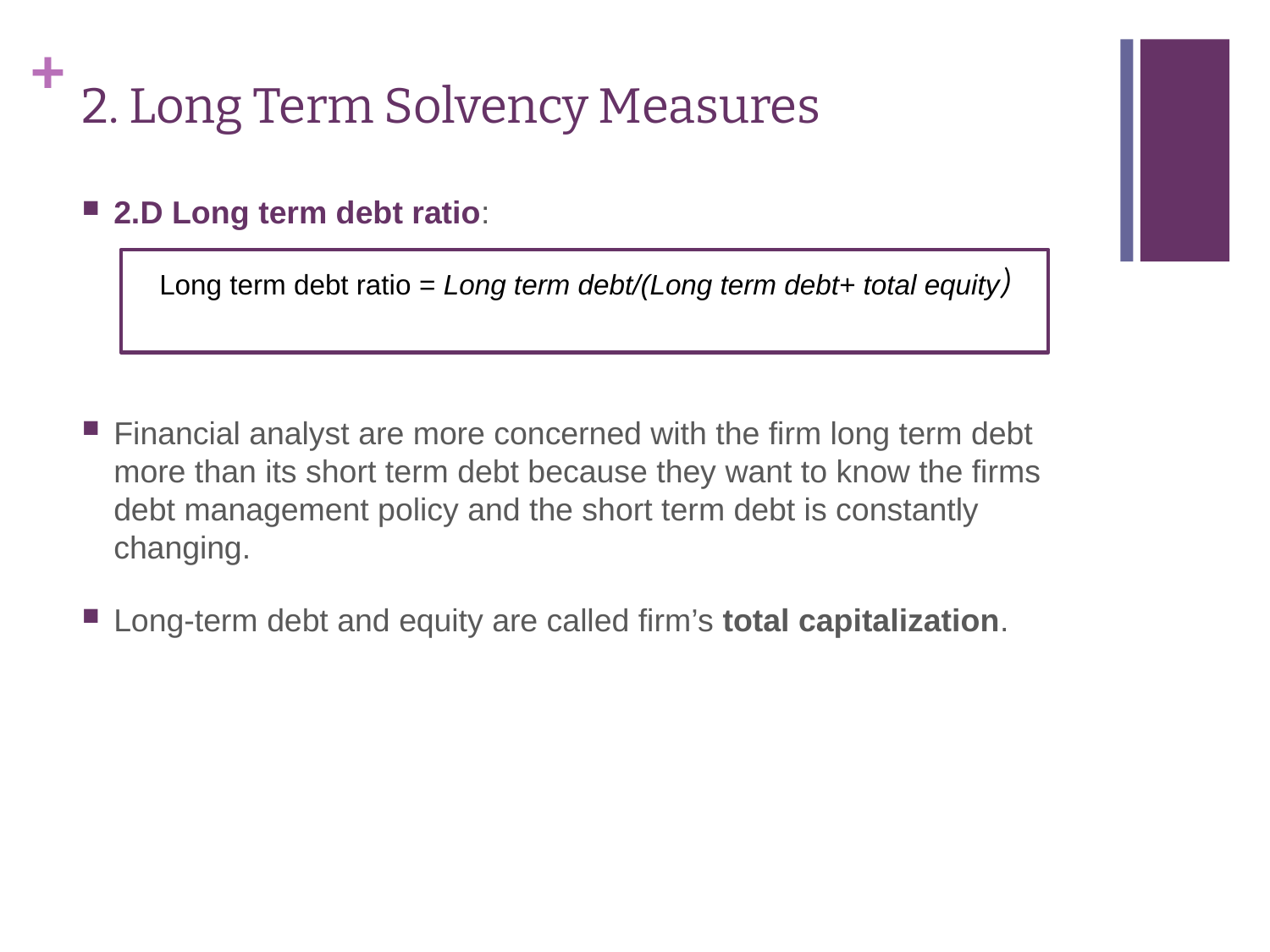

# 2. Long Term Solvency Measures
2.D Long term debt ratio:

Financial analyst are more concerned with the firm long term debt more than its short term debt because they want to know the firms debt management policy and the short term debt is constantly changing.
Long-term debt and equity are called firm’s total capitalization.

Long term debt ratio = Long term debt/(Long term debt+ total equity)